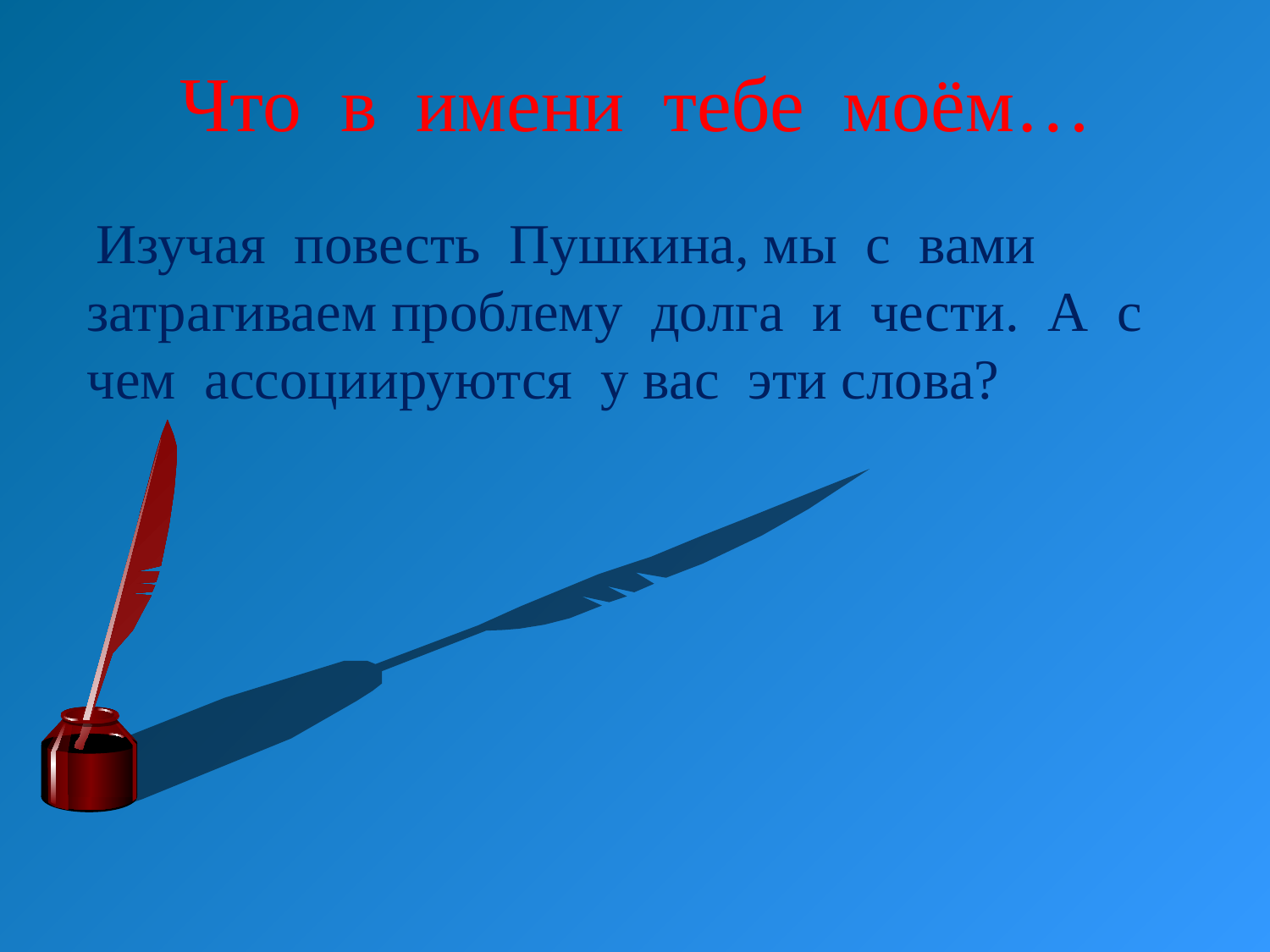

# Что  в  имени  тебе  моём…
    Изучая  повесть  Пушкина, мы  с  вами затрагиваем проблему  долга  и  чести.  А  с  чем  ассоциируются  у вас  эти слова?